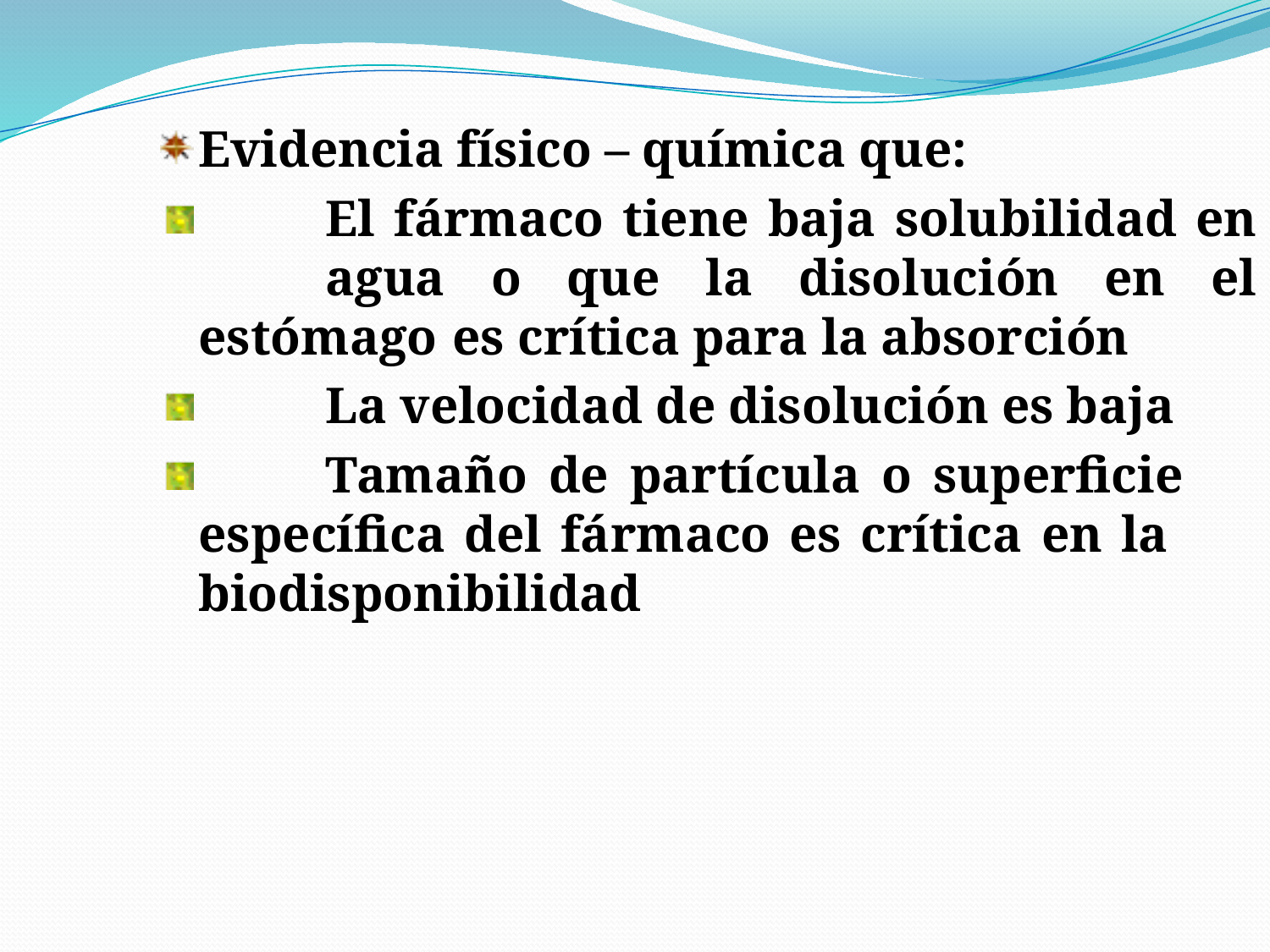

Evidencia físico – química que:
	El fármaco tiene baja solubilidad en 	agua o que la disolución en el estómago 	es crítica para la absorción
	La velocidad de disolución es baja
	Tamaño de partícula o superficie 	específica del fármaco es crítica en la 	biodisponibilidad